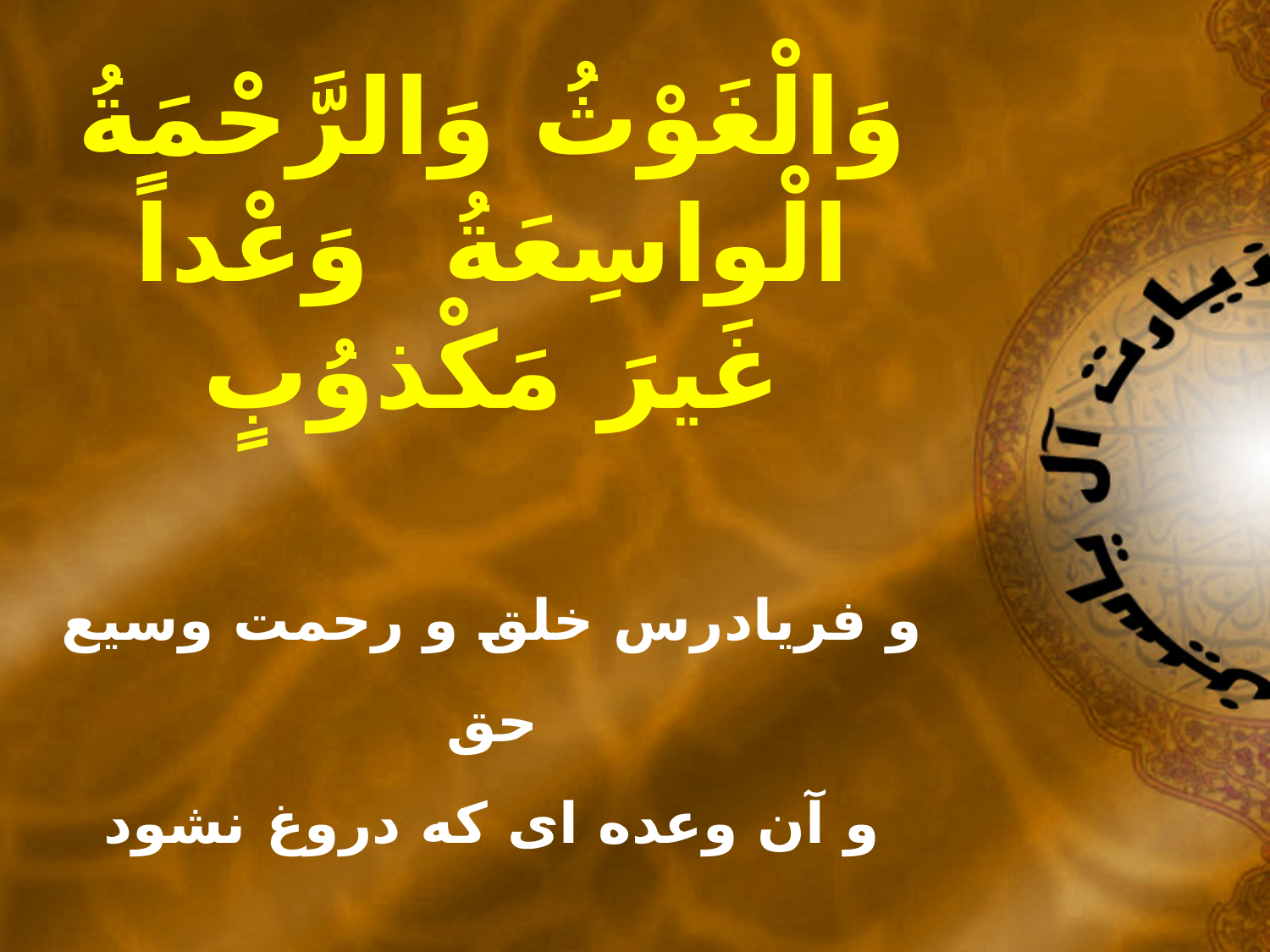

وَالْغَوْثُ وَالرَّحْمَةُ الْواسِعَةُ  وَعْداً غَيرَ مَکْذوُبٍ
و فريادرس خلق و رحمت وسيع حق
و آن وعده اى که دروغ نشود